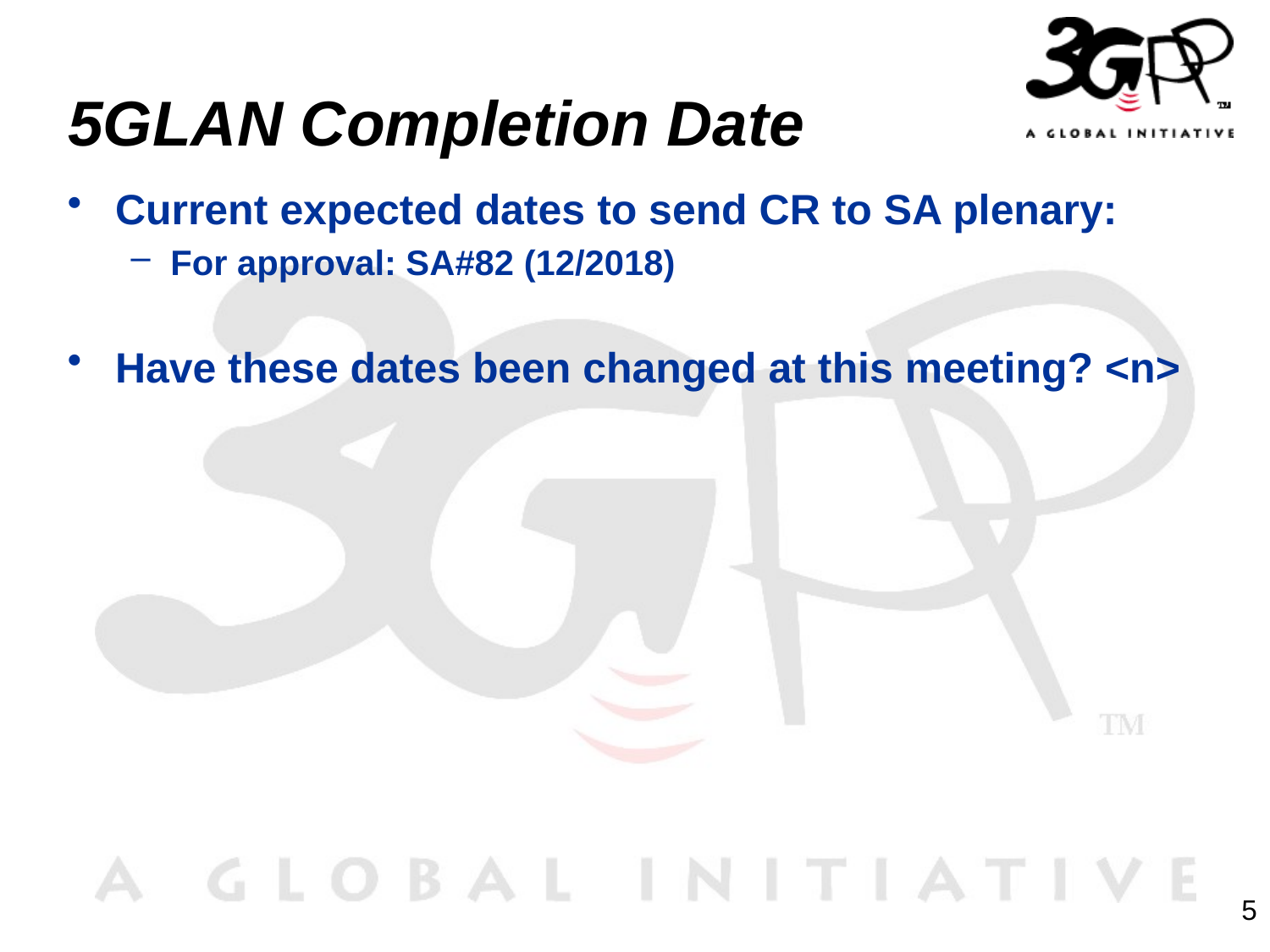

# 5GLAN Completion Date
Current expected dates to send CR to SA plenary:
For approval: SA#82 (12/2018)

Have these dates been changed at this meeting? <n>
5